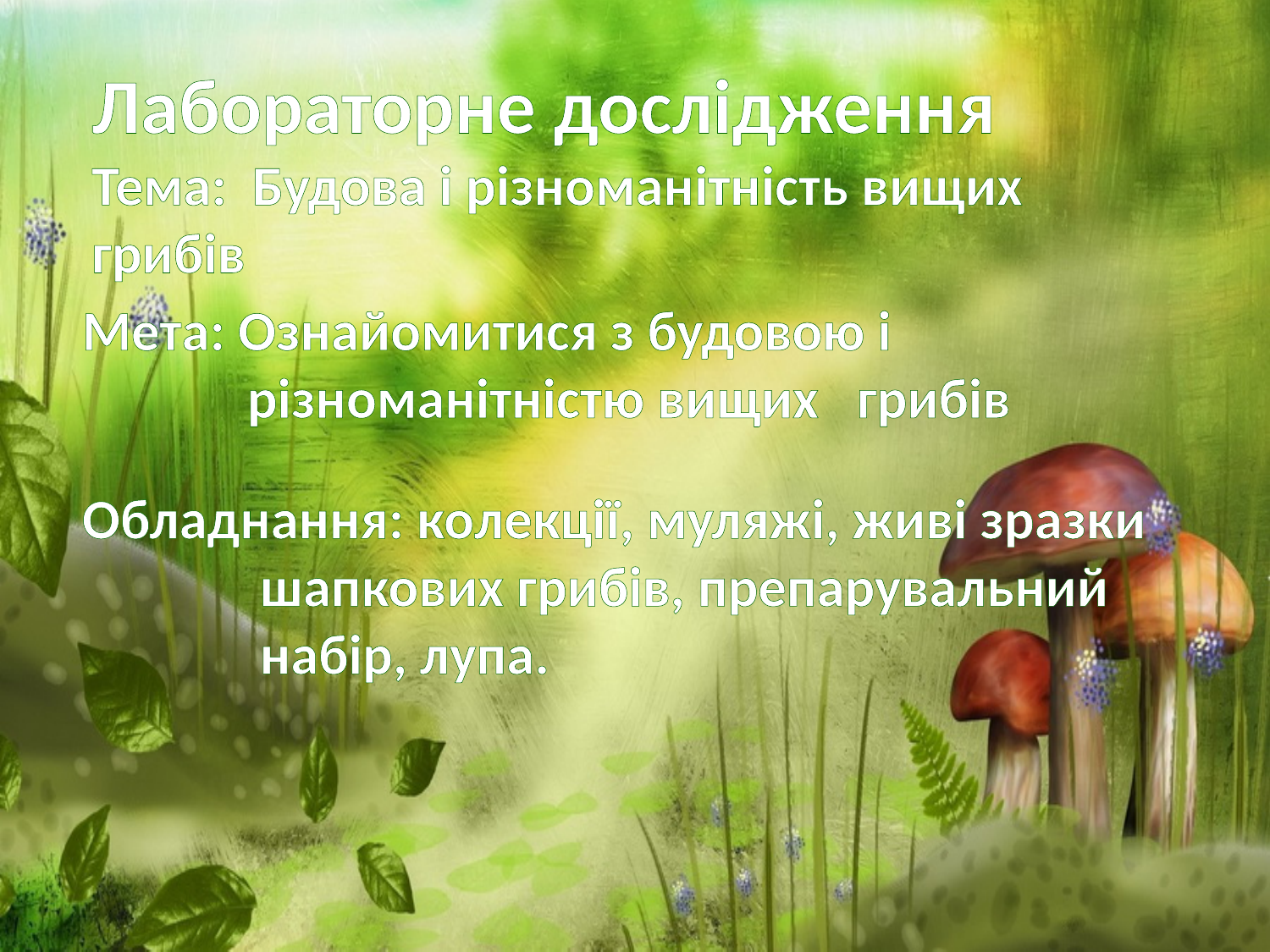

Лабораторне дослідження
Тема:  Будова і різноманітність вищих  грибів
Мета: Ознайомитися з будовою і
             різноманітністю вищих   грибів
Обладнання: колекції, муляжі, живі зразки
              шапкових грибів, препарувальний
              набір, лупа.